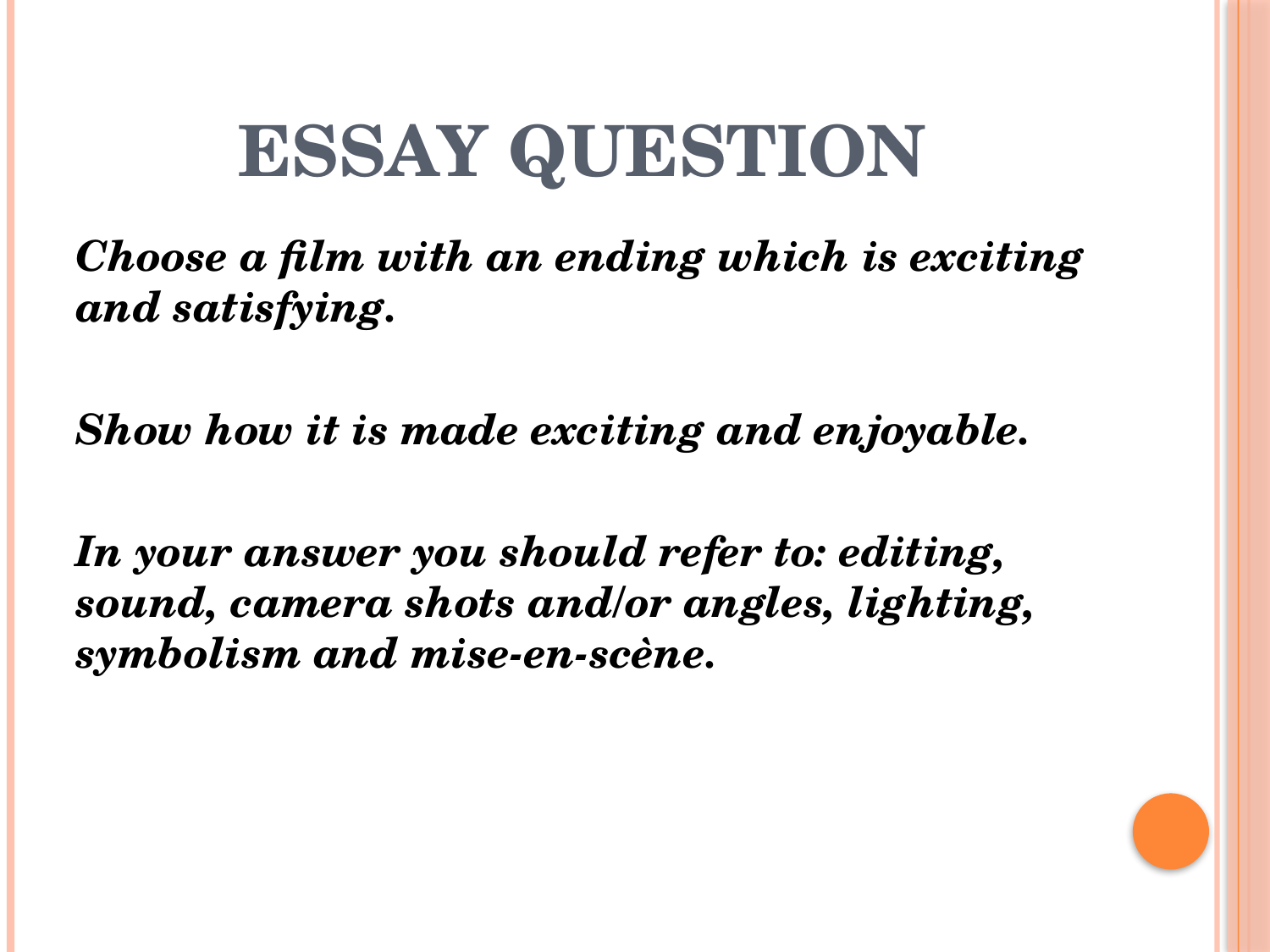

# Essay Question
Choose a film with an ending which is exciting and satisfying.

Show how it is made exciting and enjoyable.

In your answer you should refer to: editing, sound, camera shots and/or angles, lighting, symbolism and mise-en-scène.